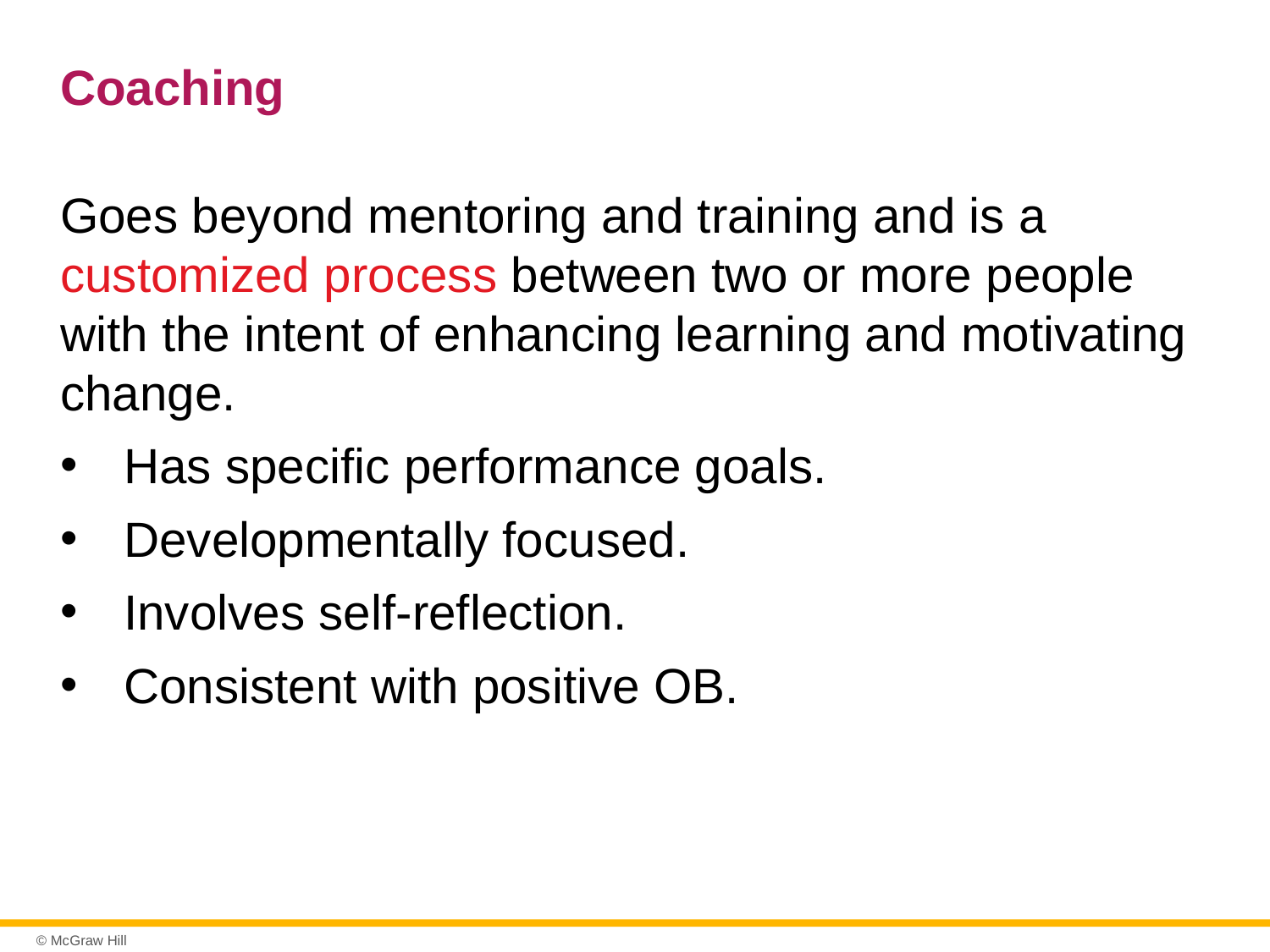

# Coaching
Goes beyond mentoring and training and is a customized process between two or more people with the intent of enhancing learning and motivating change.
Has specific performance goals.
Developmentally focused.
Involves self-reflection.
Consistent with positive OB.